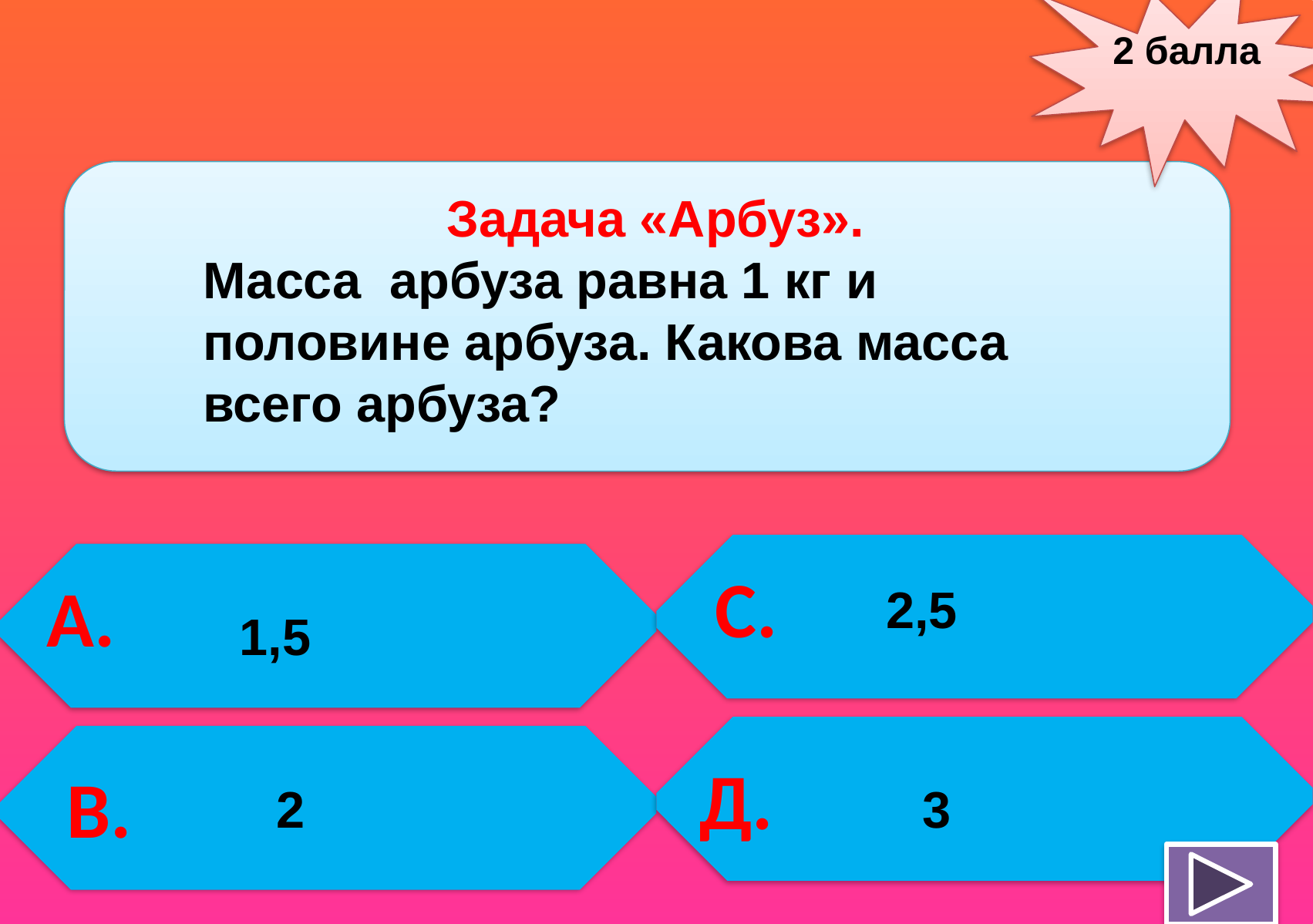

2 балла

Задача «Арбуз».
Масса  арбуза равна 1 кг и половине арбуза. Какова масса всего арбуза?

С.

А.
2,5

1,5

Д.
В.

2

3